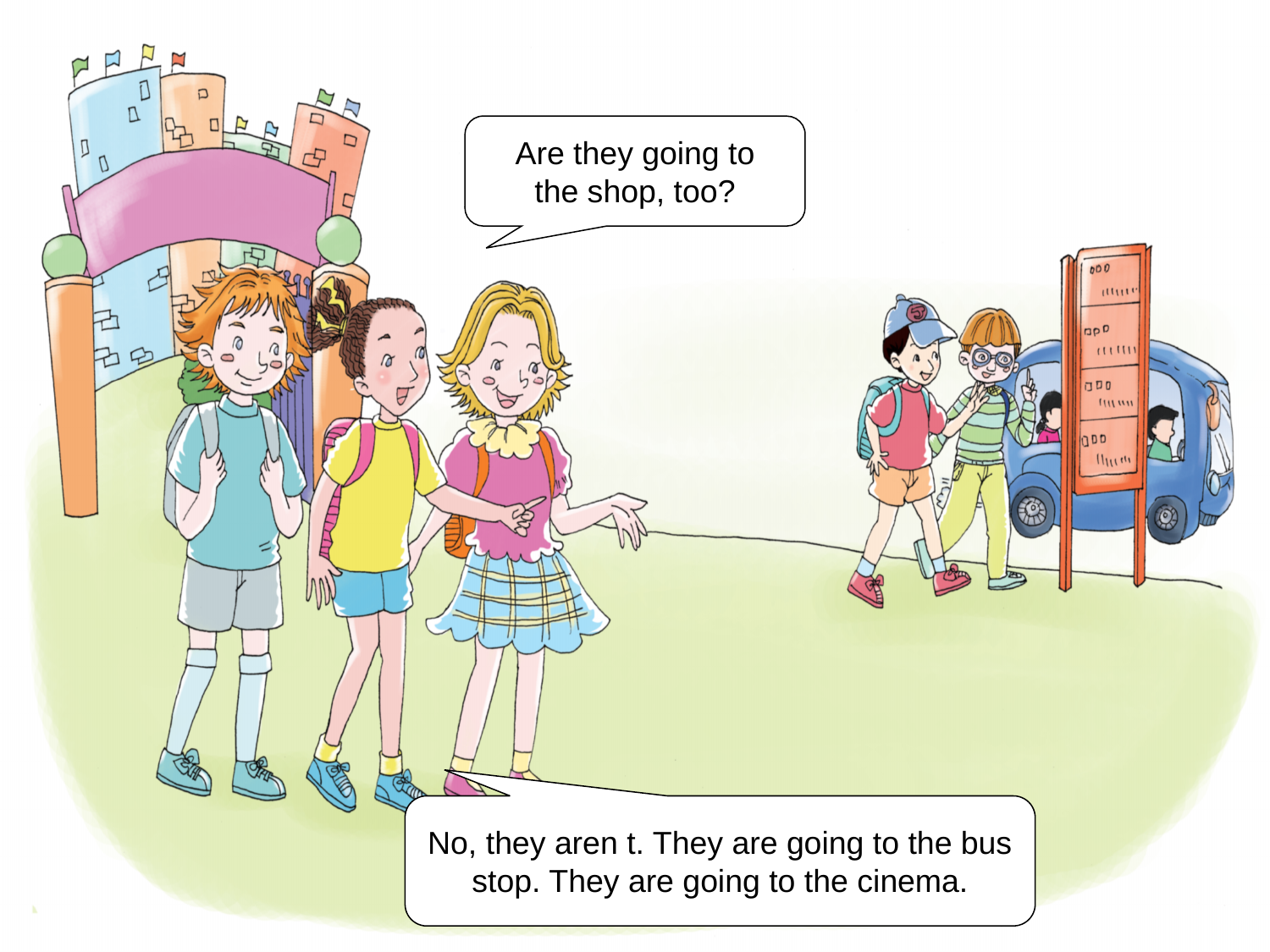

Are they going to
the shop, too?
No, they aren t. They are going to the bus
stop. They are going to the cinema.